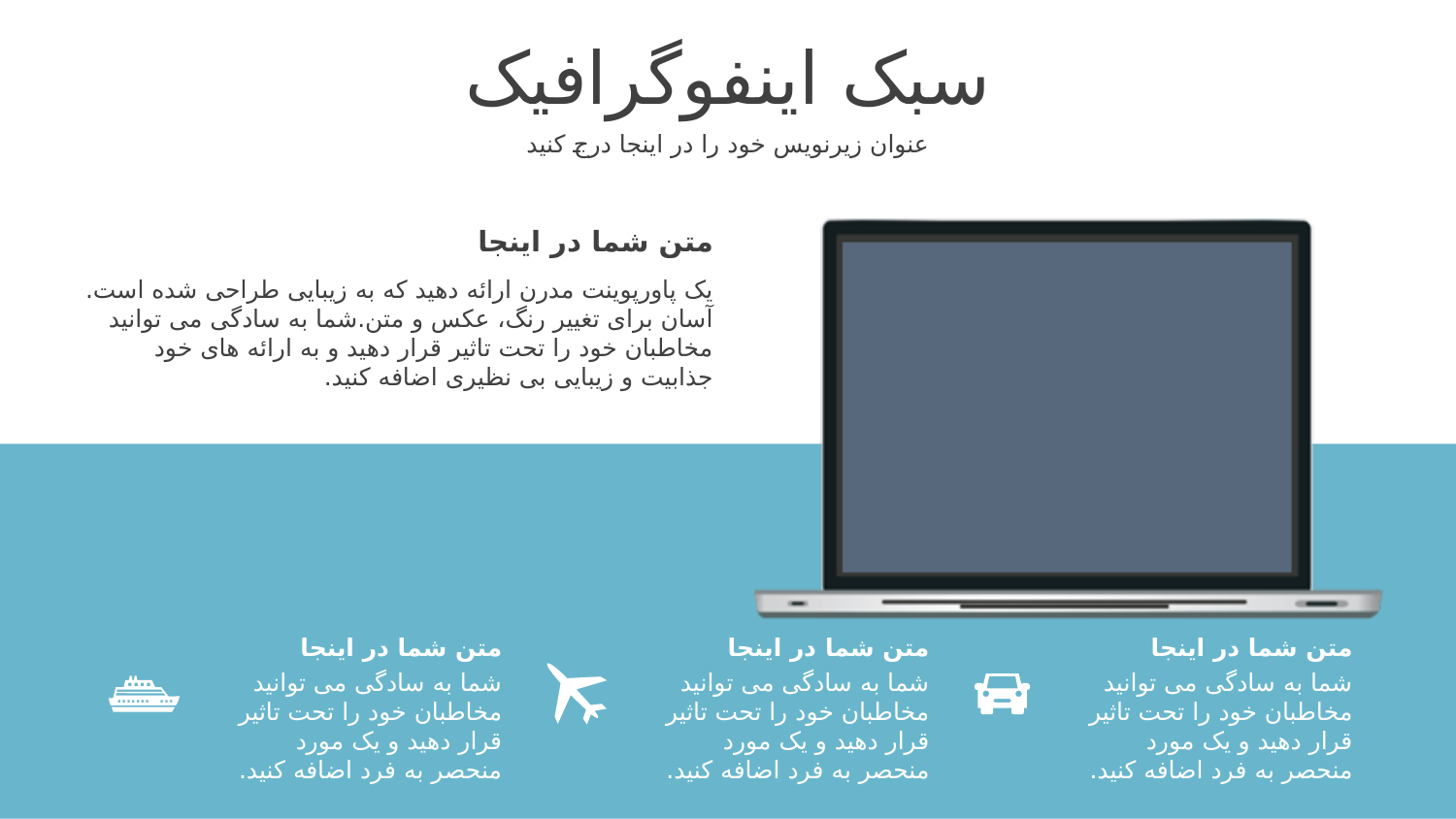

سبک اینفوگرافیک
عنوان زیرنویس خود را در اینجا درج کنید
متن شما در اینجا
یک پاورپوینت مدرن ارائه دهید که به زیبایی طراحی شده است. آسان برای تغییر رنگ، عکس و متن.شما به سادگی می توانید مخاطبان خود را تحت تاثیر قرار دهید و به ارائه های خود جذابیت و زیبایی بی نظیری اضافه کنید.

متن شما در اینجا
شما به سادگی می توانید مخاطبان خود را تحت تاثیر قرار دهید و یک مورد منحصر به فرد اضافه کنید.
متن شما در اینجا
شما به سادگی می توانید مخاطبان خود را تحت تاثیر قرار دهید و یک مورد منحصر به فرد اضافه کنید.
متن شما در اینجا
شما به سادگی می توانید مخاطبان خود را تحت تاثیر قرار دهید و یک مورد منحصر به فرد اضافه کنید.